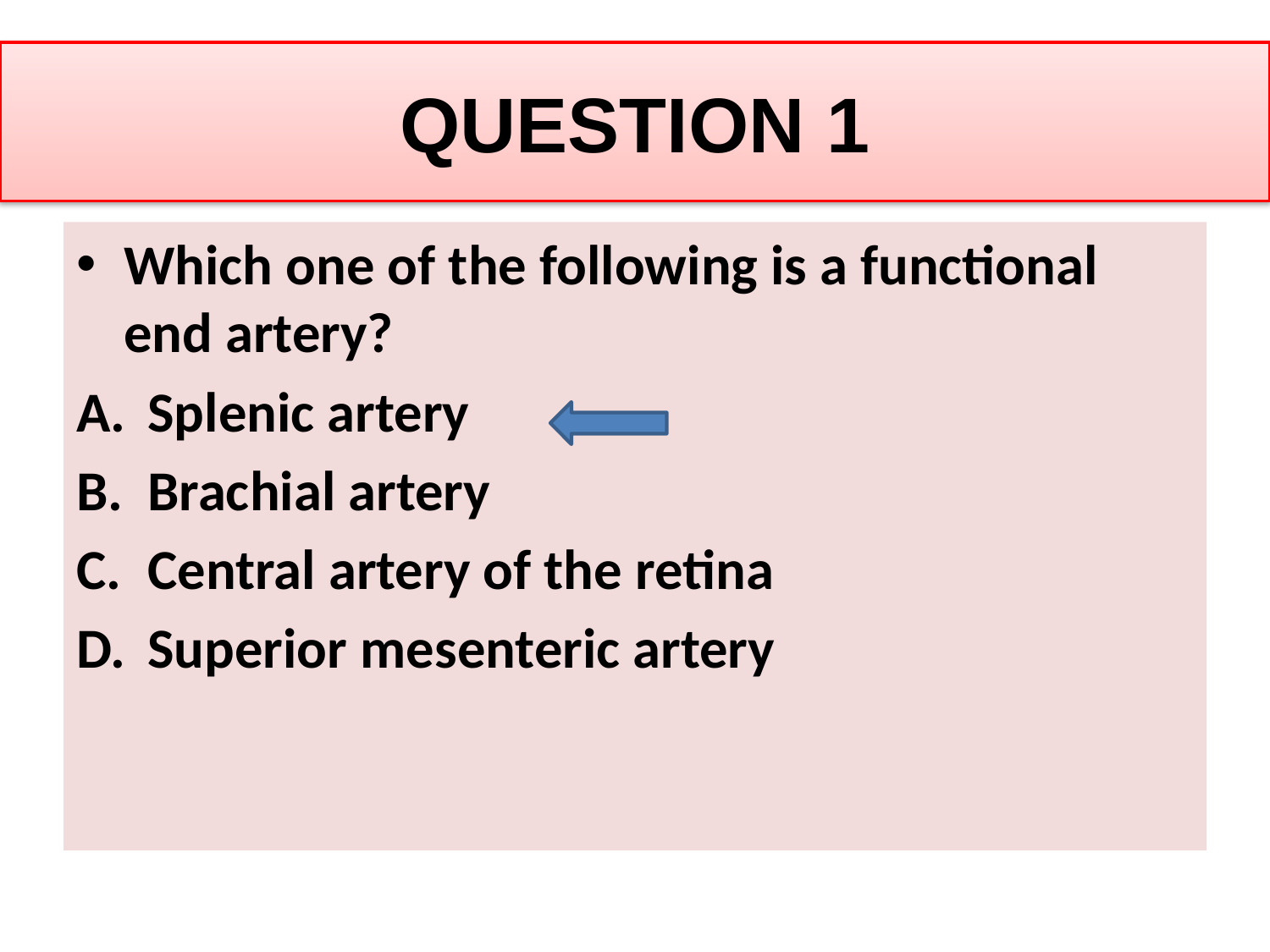

# QUESTION 1
Which one of the following is a functional end artery?
Splenic artery
Brachial artery
Central artery of the retina
Superior mesenteric artery